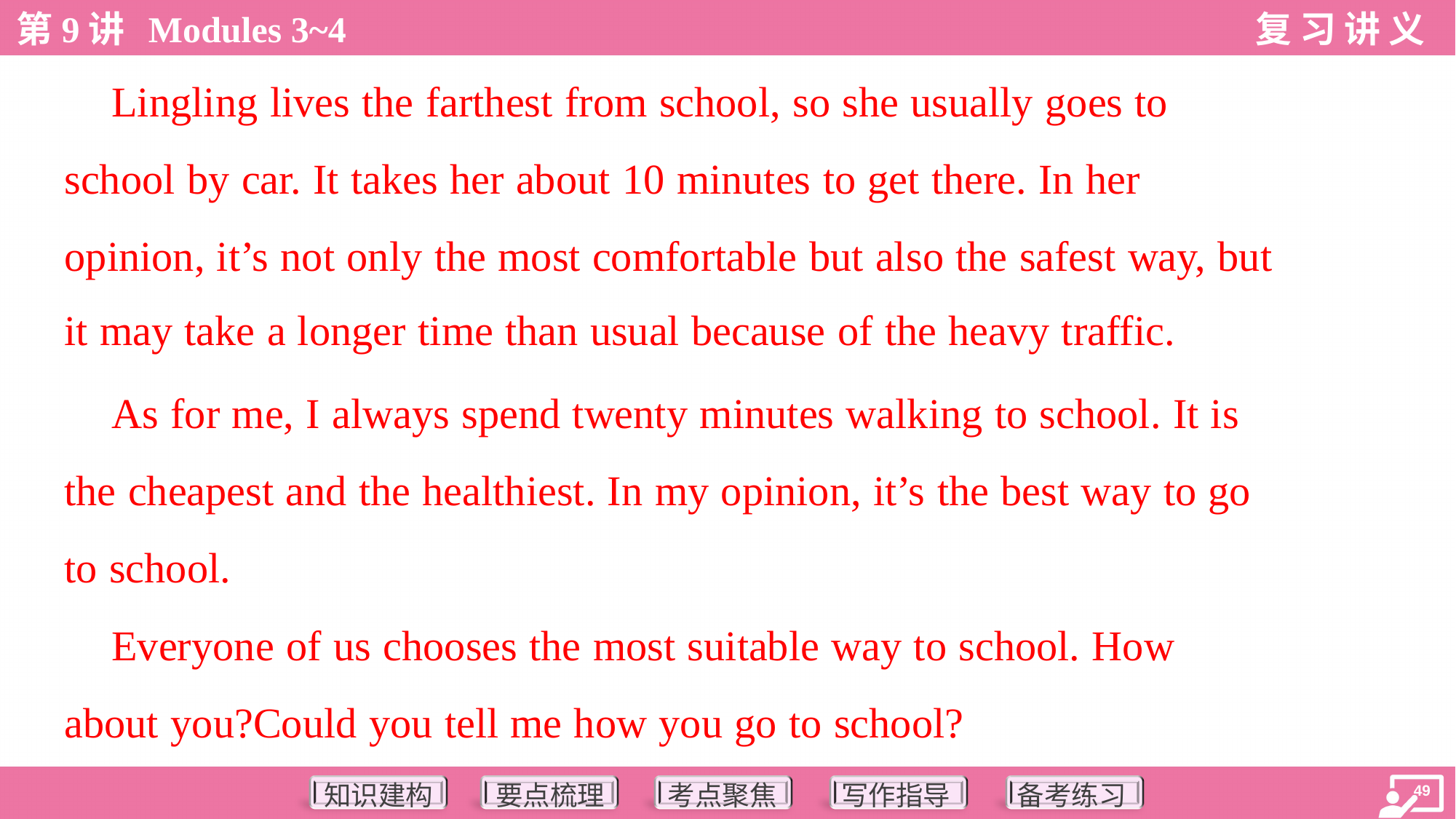

Lingling lives the farthest from school, so she usually goes to
school by car. It takes her about 10 minutes to get there. In her
opinion, it’s not only the most comfortable but also the safest way, but
it may take a longer time than usual because of the heavy traffic.
    As for me, I always spend twenty minutes walking to school. It is
the cheapest and the healthiest. In my opinion, it’s the best way to go
to school.
    Everyone of us chooses the most suitable way to school. How
about you?Could you tell me how you go to school?